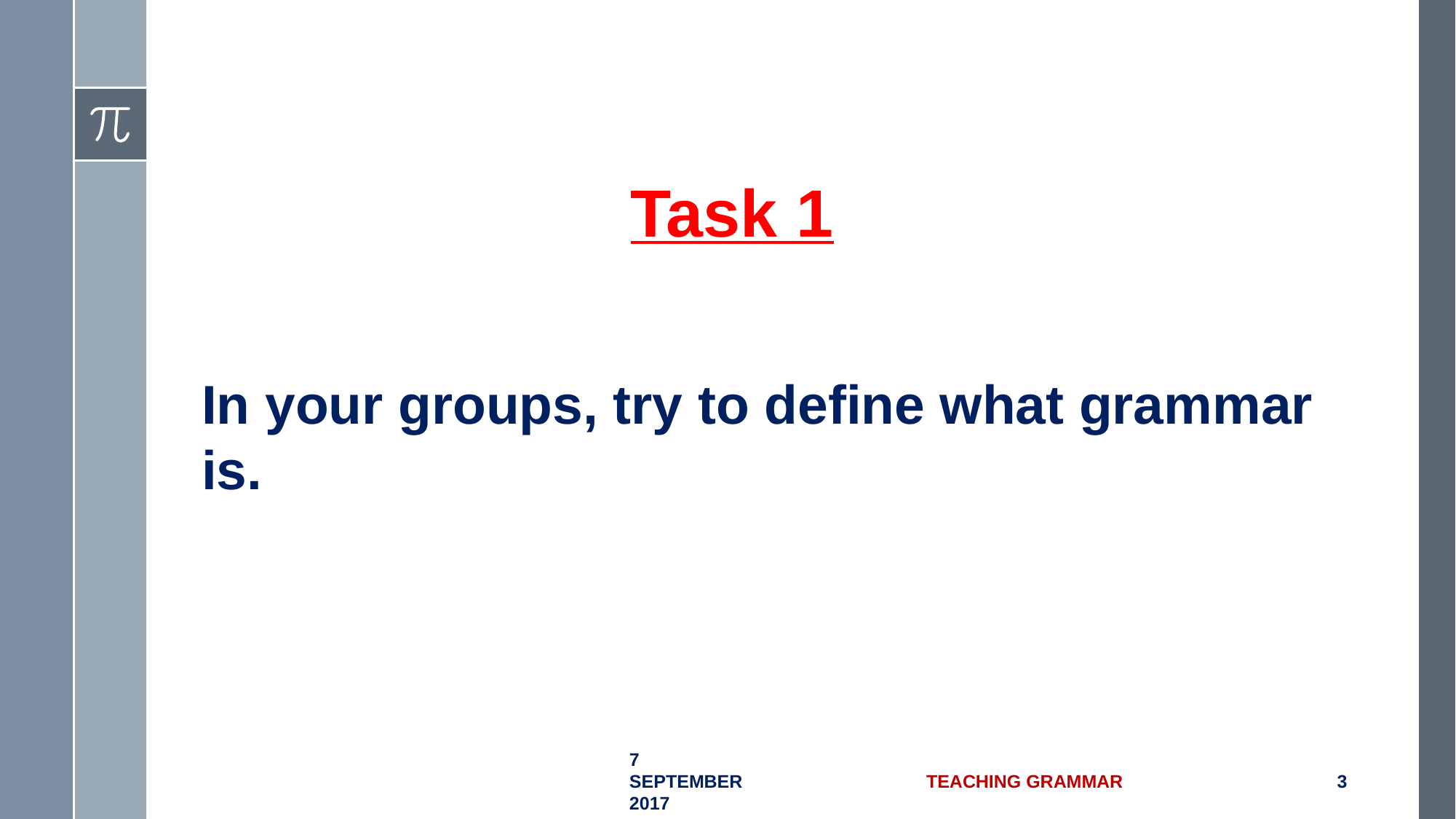

Task 1
In your groups, try to define what grammar is.
7 September 2017
Teaching Grammar
3